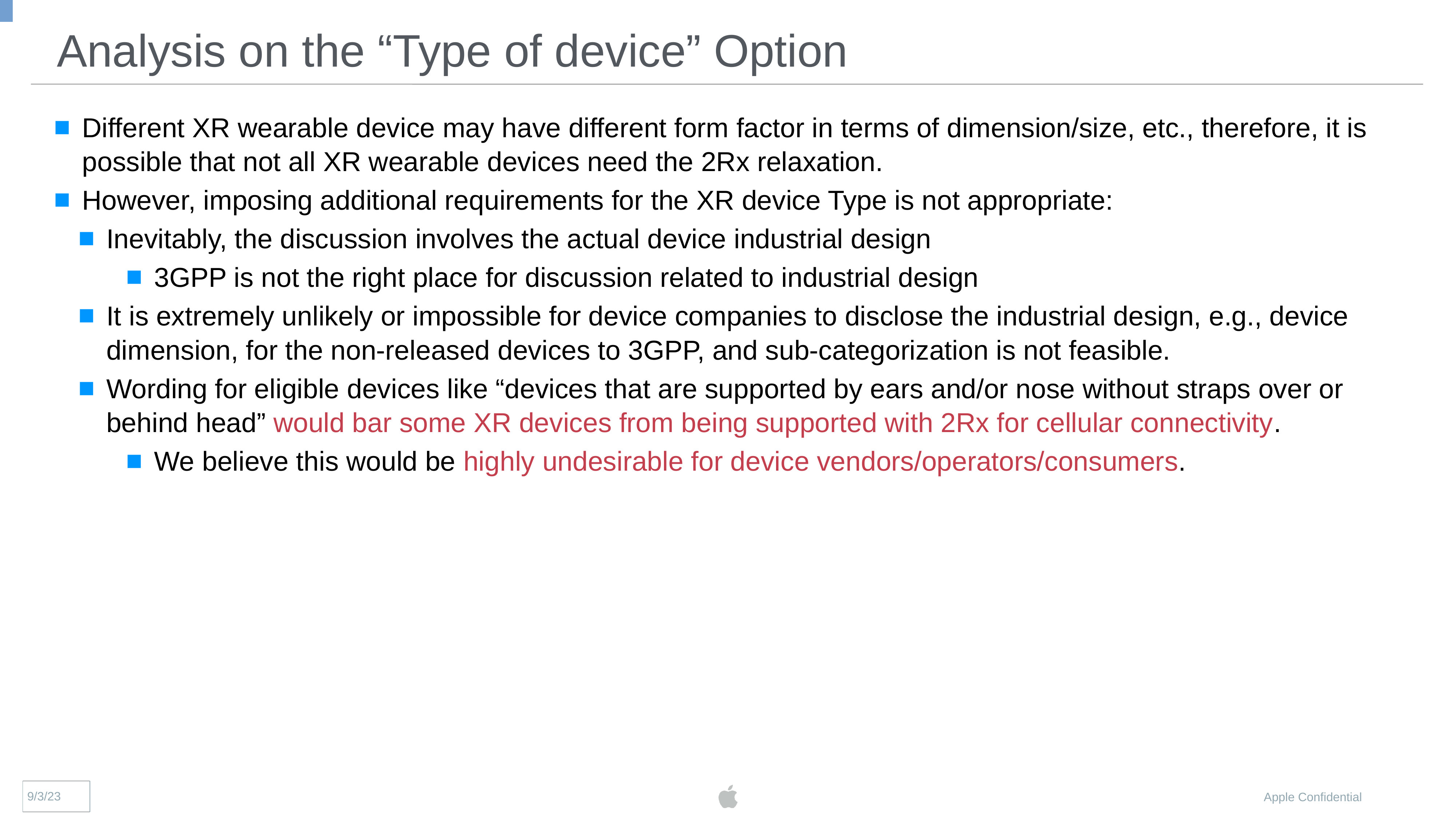

Analysis on the “Type of device” Option
Different XR wearable device may have different form factor in terms of dimension/size, etc., therefore, it is possible that not all XR wearable devices need the 2Rx relaxation.
However, imposing additional requirements for the XR device Type is not appropriate:
Inevitably, the discussion involves the actual device industrial design
3GPP is not the right place for discussion related to industrial design
It is extremely unlikely or impossible for device companies to disclose the industrial design, e.g., device dimension, for the non-released devices to 3GPP, and sub-categorization is not feasible.
Wording for eligible devices like “devices that are supported by ears and/or nose without straps over or behind head” would bar some XR devices from being supported with 2Rx for cellular connectivity.
We believe this would be highly undesirable for device vendors/operators/consumers.

4